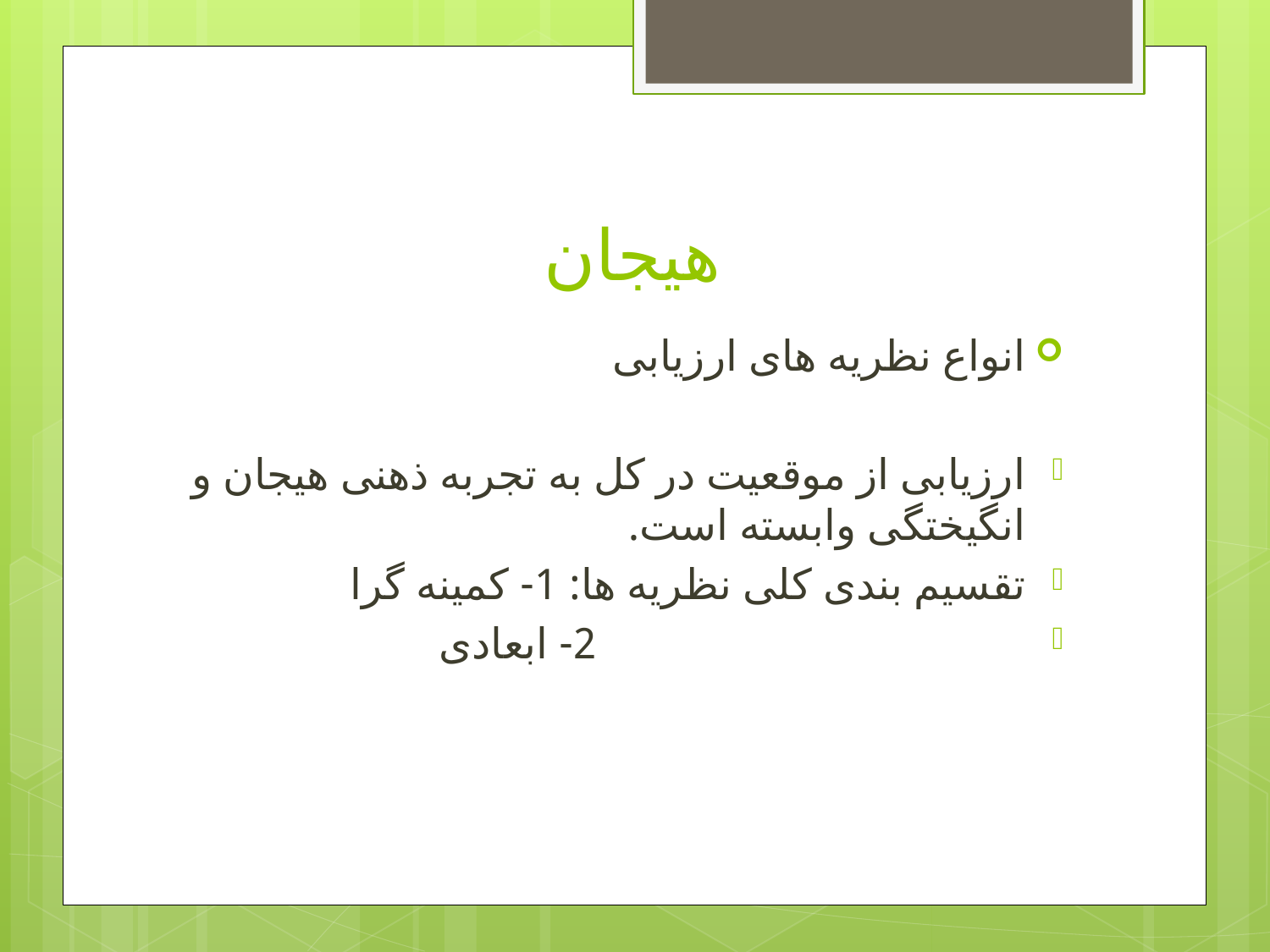

# هیجان
انواع نظریه های ارزیابی

ارزیابی از موقعیت در کل به تجربه ذهنی هیجان و انگیختگی وابسته است.
تقسیم بندی کلی نظریه ها: 1- کمینه گرا
                                       2- ابعادی